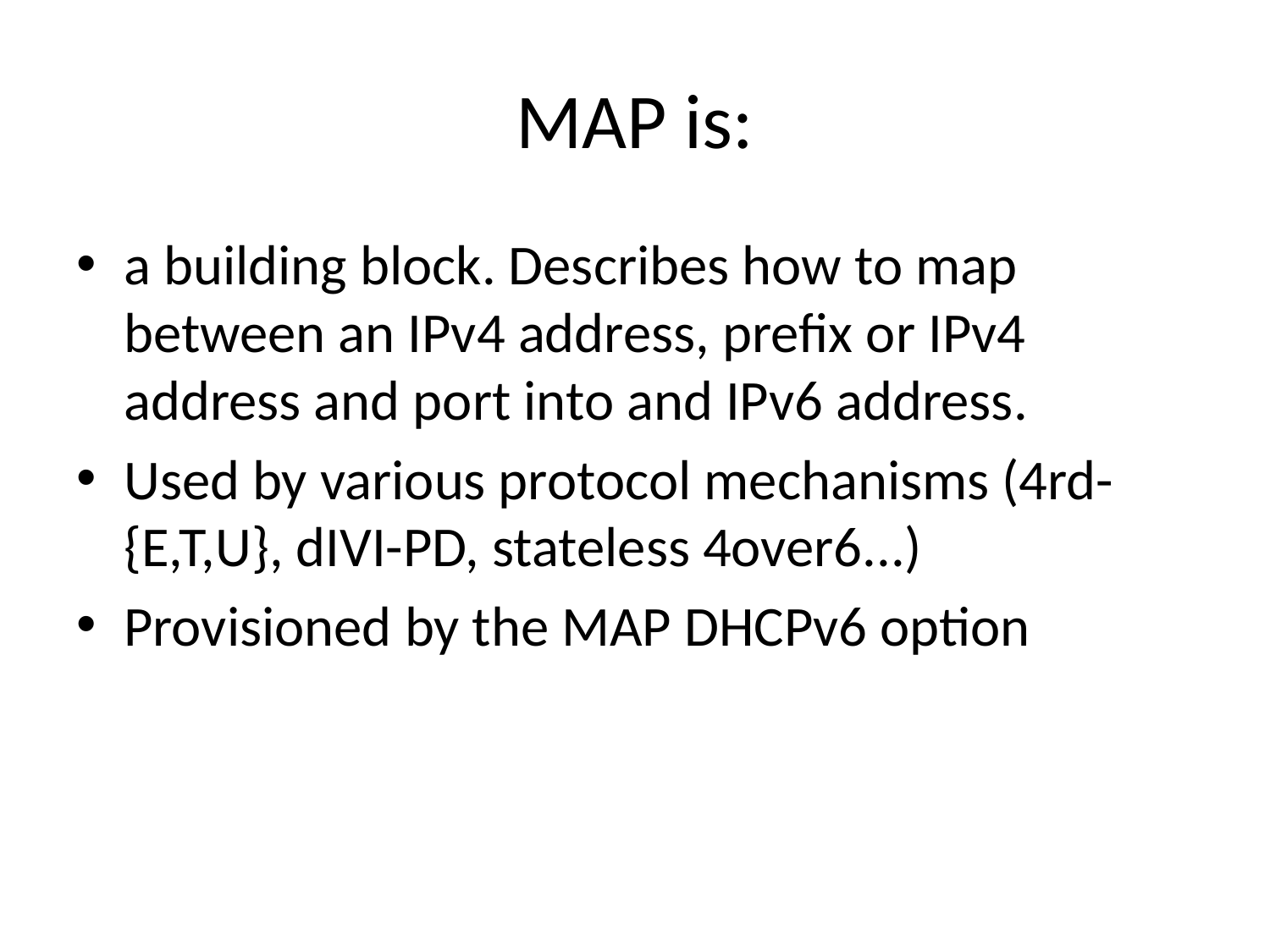

# MAP is:
a building block. Describes how to map between an IPv4 address, prefix or IPv4 address and port into and IPv6 address.
Used by various protocol mechanisms (4rd-{E,T,U}, dIVI-PD, stateless 4over6...)
Provisioned by the MAP DHCPv6 option